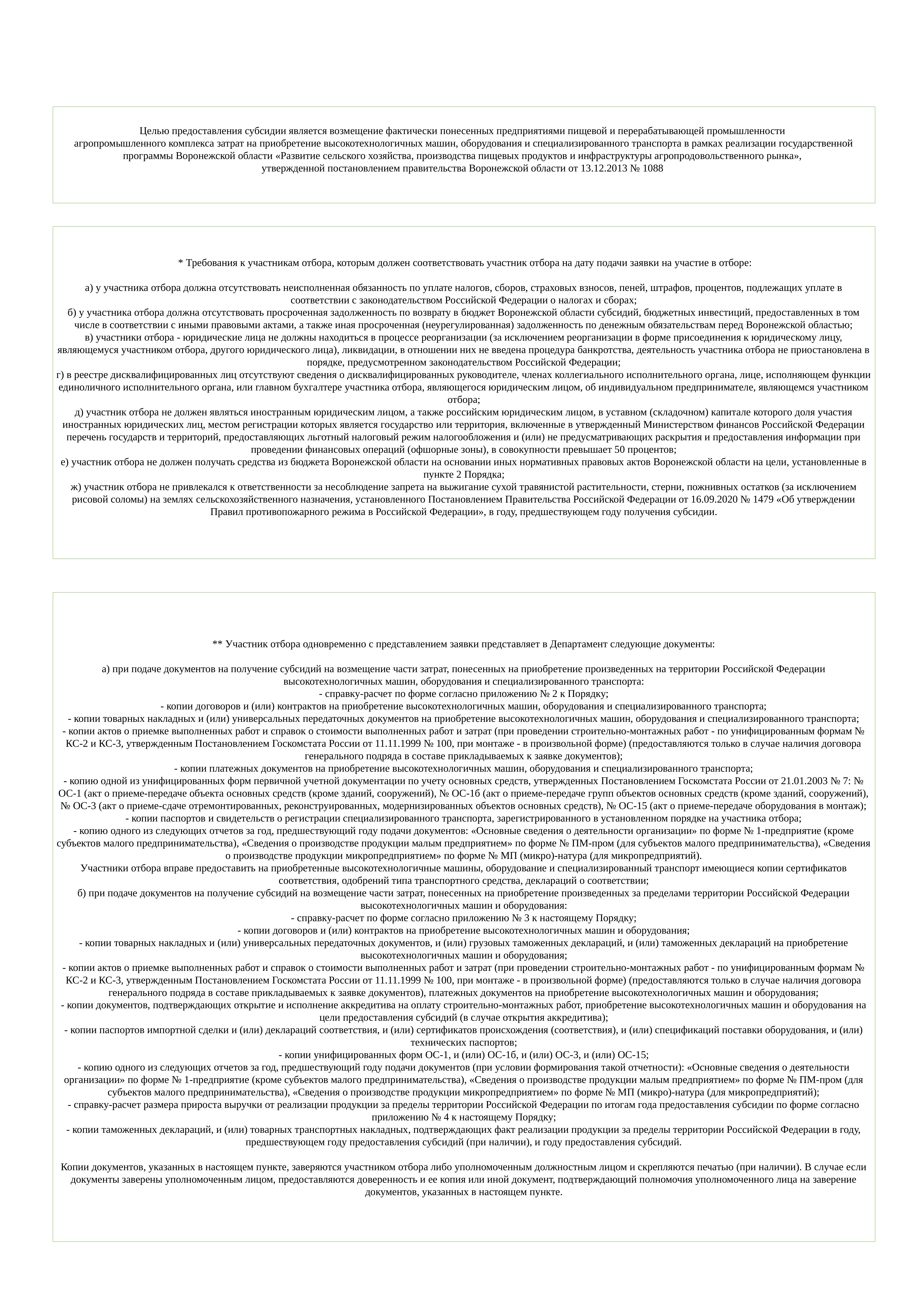

Целью предоставления субсидии является возмещение фактически понесенных предприятиями пищевой и перерабатывающей промышленности
агропромышленного комплекса затрат на приобретение высокотехнологичных машин, оборудования и специализированного транспорта в рамках реализации государственной программы Воронежской области «Развитие сельского хозяйства, производства пищевых продуктов и инфраструктуры агропродовольственного рынка»,
утвержденной постановлением правительства Воронежской области от 13.12.2013 № 1088

 * Требования к участникам отбора, которым должен соответствовать участник отбора на дату подачи заявки на участие в отборе:

а) у участника отбора должна отсутствовать неисполненная обязанность по уплате налогов, сборов, страховых взносов, пеней, штрафов, процентов, подлежащих уплате в соответствии с законодательством Российской Федерации о налогах и сборах;
б) у участника отбора должна отсутствовать просроченная задолженность по возврату в бюджет Воронежской области субсидий, бюджетных инвестиций, предоставленных в том числе в соответствии с иными правовыми актами, а также иная просроченная (неурегулированная) задолженность по денежным обязательствам перед Воронежской областью;
в) участники отбора - юридические лица не должны находиться в процессе реорганизации (за исключением реорганизации в форме присоединения к юридическому лицу, являющемуся участником отбора, другого юридического лица), ликвидации, в отношении них не введена процедура банкротства, деятельность участника отбора не приостановлена в порядке, предусмотренном законодательством Российской Федерации;
г) в реестре дисквалифицированных лиц отсутствуют сведения о дисквалифицированных руководителе, членах коллегиального исполнительного органа, лице, исполняющем функции единоличного исполнительного органа, или главном бухгалтере участника отбора, являющегося юридическим лицом, об индивидуальном предпринимателе, являющемся участником отбора;
д) участник отбора не должен являться иностранным юридическим лицом, а также российским юридическим лицом, в уставном (складочном) капитале которого доля участия иностранных юридических лиц, местом регистрации которых является государство или территория, включенные в утвержденный Министерством финансов Российской Федерации перечень государств и территорий, предоставляющих льготный налоговый режим налогообложения и (или) не предусматривающих раскрытия и предоставления информации при проведении финансовых операций (офшорные зоны), в совокупности превышает 50 процентов;
е) участник отбора не должен получать средства из бюджета Воронежской области на основании иных нормативных правовых актов Воронежской области на цели, установленные в пункте 2 Порядка;
ж) участник отбора не привлекался к ответственности за несоблюдение запрета на выжигание сухой травянистой растительности, стерни, пожнивных остатков (за исключением рисовой соломы) на землях сельскохозяйственного назначения, установленного Постановлением Правительства Российской Федерации от 16.09.2020 № 1479 «Об утверждении Правил противопожарного режима в Российской Федерации», в году, предшествующем году получения субсидии.

** Участник отбора одновременно с представлением заявки представляет в Департамент следующие документы:

а) при подаче документов на получение субсидий на возмещение части затрат, понесенных на приобретение произведенных на территории Российской Федерации высокотехнологичных машин, оборудования и специализированного транспорта:
- справку-расчет по форме согласно приложению № 2 к Порядку;
- копии договоров и (или) контрактов на приобретение высокотехнологичных машин, оборудования и специализированного транспорта;
- копии товарных накладных и (или) универсальных передаточных документов на приобретение высокотехнологичных машин, оборудования и специализированного транспорта;
- копии актов о приемке выполненных работ и справок о стоимости выполненных работ и затрат (при проведении строительно-монтажных работ - по унифицированным формам № КС-2 и КС-3, утвержденным Постановлением Госкомстата России от 11.11.1999 № 100, при монтаже - в произвольной форме) (предоставляются только в случае наличия договора генерального подряда в составе прикладываемых к заявке документов);
- копии платежных документов на приобретение высокотехнологичных машин, оборудования и специализированного транспорта;
- копию одной из унифицированных форм первичной учетной документации по учету основных средств, утвержденных Постановлением Госкомстата России от 21.01.2003 № 7: № ОС-1 (акт о приеме-передаче объекта основных средств (кроме зданий, сооружений), № ОС-1б (акт о приеме-передаче групп объектов основных средств (кроме зданий, сооружений), № ОС-3 (акт о приеме-сдаче отремонтированных, реконструированных, модернизированных объектов основных средств), № ОС-15 (акт о приеме-передаче оборудования в монтаж);
- копии паспортов и свидетельств о регистрации специализированного транспорта, зарегистрированного в установленном порядке на участника отбора;
- копию одного из следующих отчетов за год, предшествующий году подачи документов: «Основные сведения о деятельности организации» по форме № 1-предприятие (кроме субъектов малого предпринимательства), «Сведения о производстве продукции малым предприятием» по форме № ПМ-пром (для субъектов малого предпринимательства), «Сведения о производстве продукции микропредприятием» по форме № МП (микро)-натура (для микропредприятий).
Участники отбора вправе предоставить на приобретенные высокотехнологичные машины, оборудование и специализированный транспорт имеющиеся копии сертификатов соответствия, одобрений типа транспортного средства, деклараций о соответствии;
б) при подаче документов на получение субсидий на возмещение части затрат, понесенных на приобретение произведенных за пределами территории Российской Федерации высокотехнологичных машин и оборудования:
- справку-расчет по форме согласно приложению № 3 к настоящему Порядку;
- копии договоров и (или) контрактов на приобретение высокотехнологичных машин и оборудования;
- копии товарных накладных и (или) универсальных передаточных документов, и (или) грузовых таможенных деклараций, и (или) таможенных деклараций на приобретение высокотехнологичных машин и оборудования;
- копии актов о приемке выполненных работ и справок о стоимости выполненных работ и затрат (при проведении строительно-монтажных работ - по унифицированным формам № КС-2 и КС-3, утвержденным Постановлением Госкомстата России от 11.11.1999 № 100, при монтаже - в произвольной форме) (предоставляются только в случае наличия договора генерального подряда в составе прикладываемых к заявке документов), платежных документов на приобретение высокотехнологичных машин и оборудования;
- копии документов, подтверждающих открытие и исполнение аккредитива на оплату строительно-монтажных работ, приобретение высокотехнологичных машин и оборудования на цели предоставления субсидий (в случае открытия аккредитива);
- копии паспортов импортной сделки и (или) деклараций соответствия, и (или) сертификатов происхождения (соответствия), и (или) спецификаций поставки оборудования, и (или) технических паспортов;
- копии унифицированных форм ОС-1, и (или) ОС-1б, и (или) ОС-3, и (или) ОС-15;
- копию одного из следующих отчетов за год, предшествующий году подачи документов (при условии формирования такой отчетности): «Основные сведения о деятельности организации» по форме № 1-предприятие (кроме субъектов малого предпринимательства), «Сведения о производстве продукции малым предприятием» по форме № ПМ-пром (для субъектов малого предпринимательства), «Сведения о производстве продукции микропредприятием» по форме № МП (микро)-натура (для микропредприятий);
- справку-расчет размера прироста выручки от реализации продукции за пределы территории Российской Федерации по итогам года предоставления субсидии по форме согласно приложению № 4 к настоящему Порядку;
- копии таможенных деклараций, и (или) товарных транспортных накладных, подтверждающих факт реализации продукции за пределы территории Российской Федерации в году, предшествующем году предоставления субсидий (при наличии), и году предоставления субсидий.

Копии документов, указанных в настоящем пункте, заверяются участником отбора либо уполномоченным должностным лицом и скрепляются печатью (при наличии). В случае если документы заверены уполномоченным лицом, предоставляются доверенность и ее копия или иной документ, подтверждающий полномочия уполномоченного лица на заверение документов, указанных в настоящем пункте.